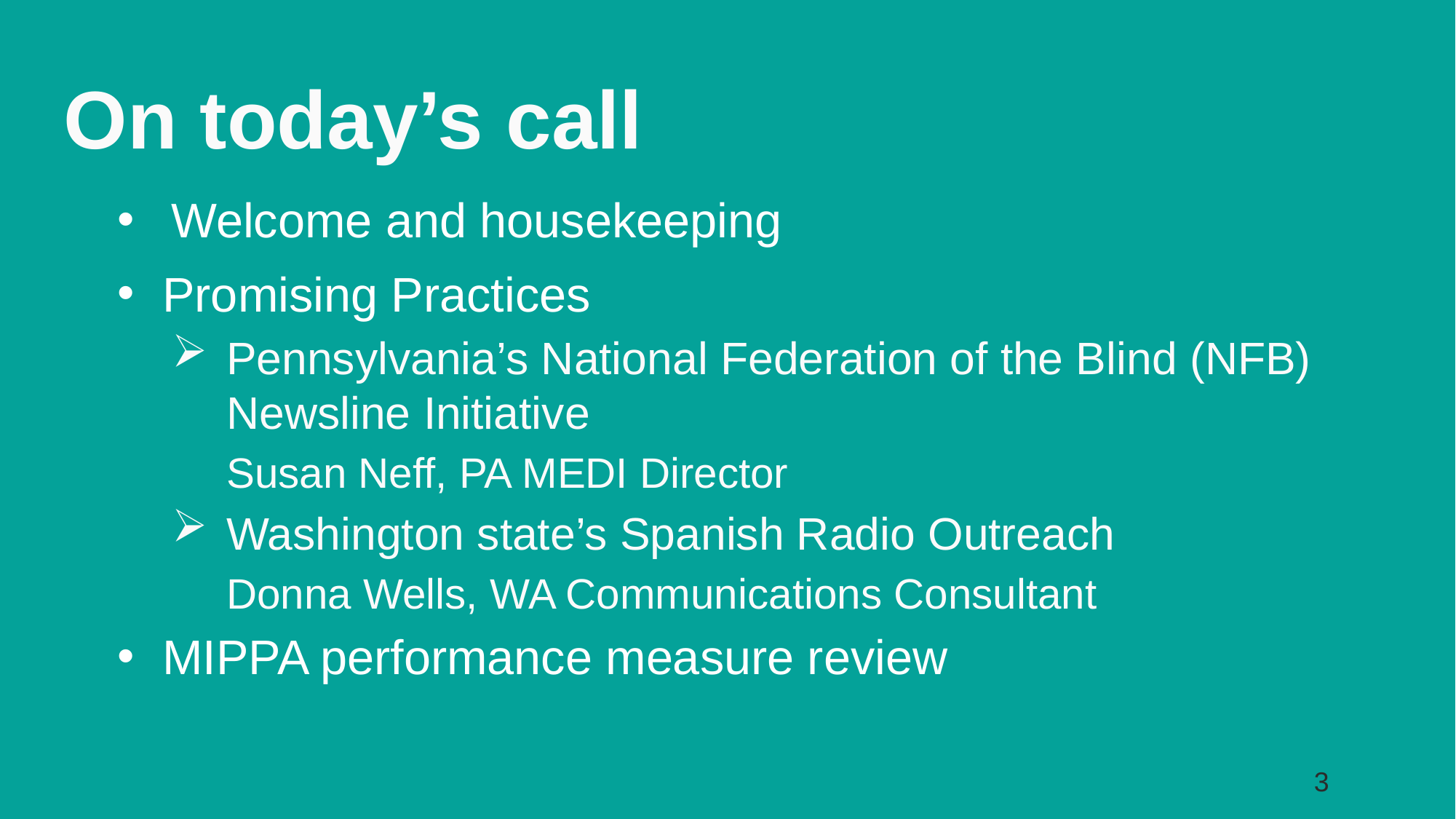

On today’s call
Welcome and housekeeping
Promising Practices
Pennsylvania’s National Federation of the Blind (NFB) Newsline Initiative
Susan Neff, PA MEDI Director
Washington state’s Spanish Radio Outreach
Donna Wells, WA Communications Consultant
MIPPA performance measure review

3